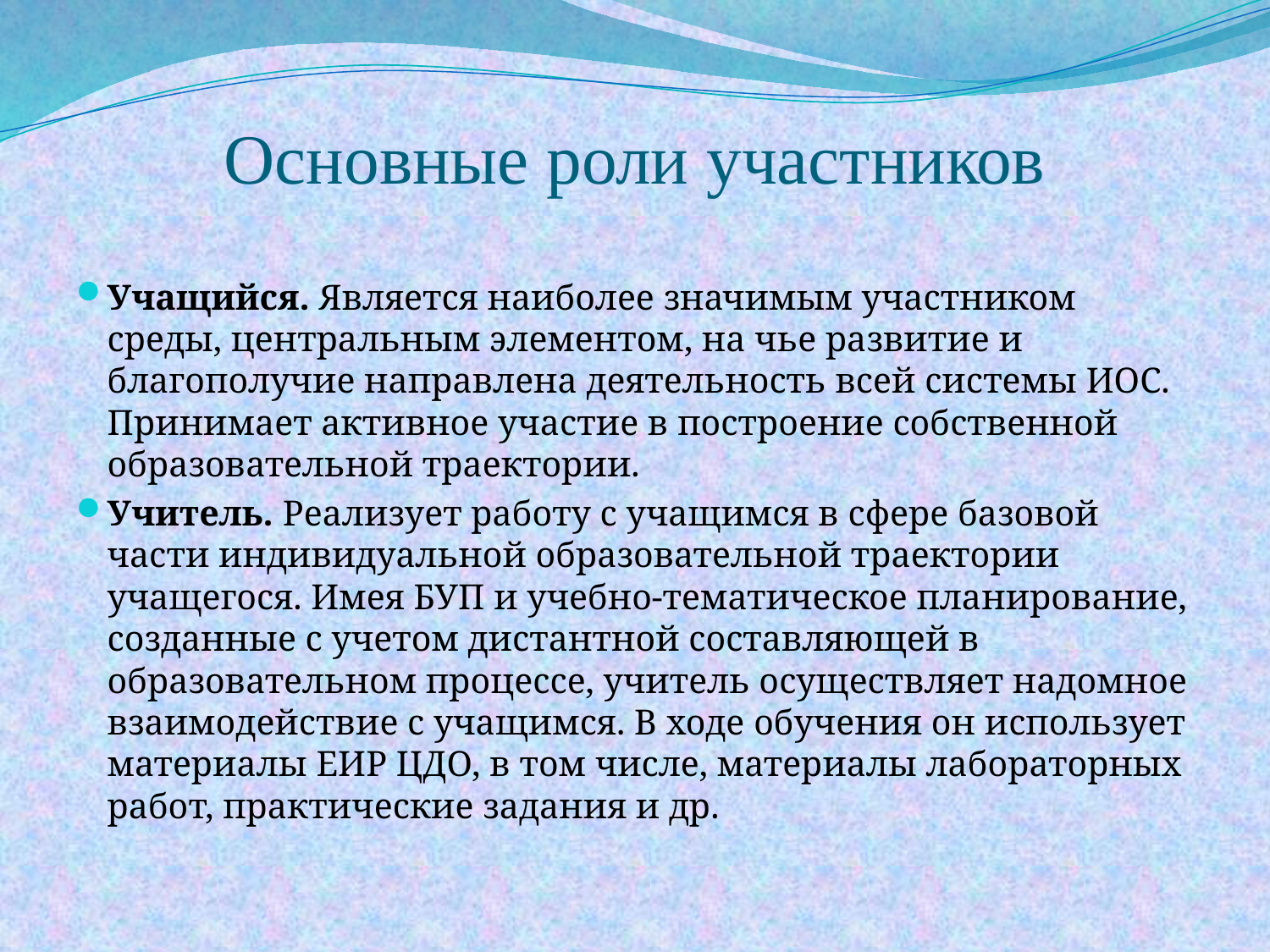

# Основные роли участников
Учащийся. Является наиболее значимым участником среды, центральным элементом, на чье развитие и благополучие направлена деятельность всей системы ИОС. Принимает активное участие в построение собственной образовательной траектории.
Учитель. Реализует работу с учащимся в сфере базовой части индивидуальной образовательной траектории учащегося. Имея БУП и учебно-тематическое планирование, созданные с учетом дистантной составляющей в образовательном процессе, учитель осуществляет надомное взаимодействие с учащимся. В ходе обучения он использует материалы ЕИР ЦДО, в том числе, материалы лабораторных работ, практические задания и др.